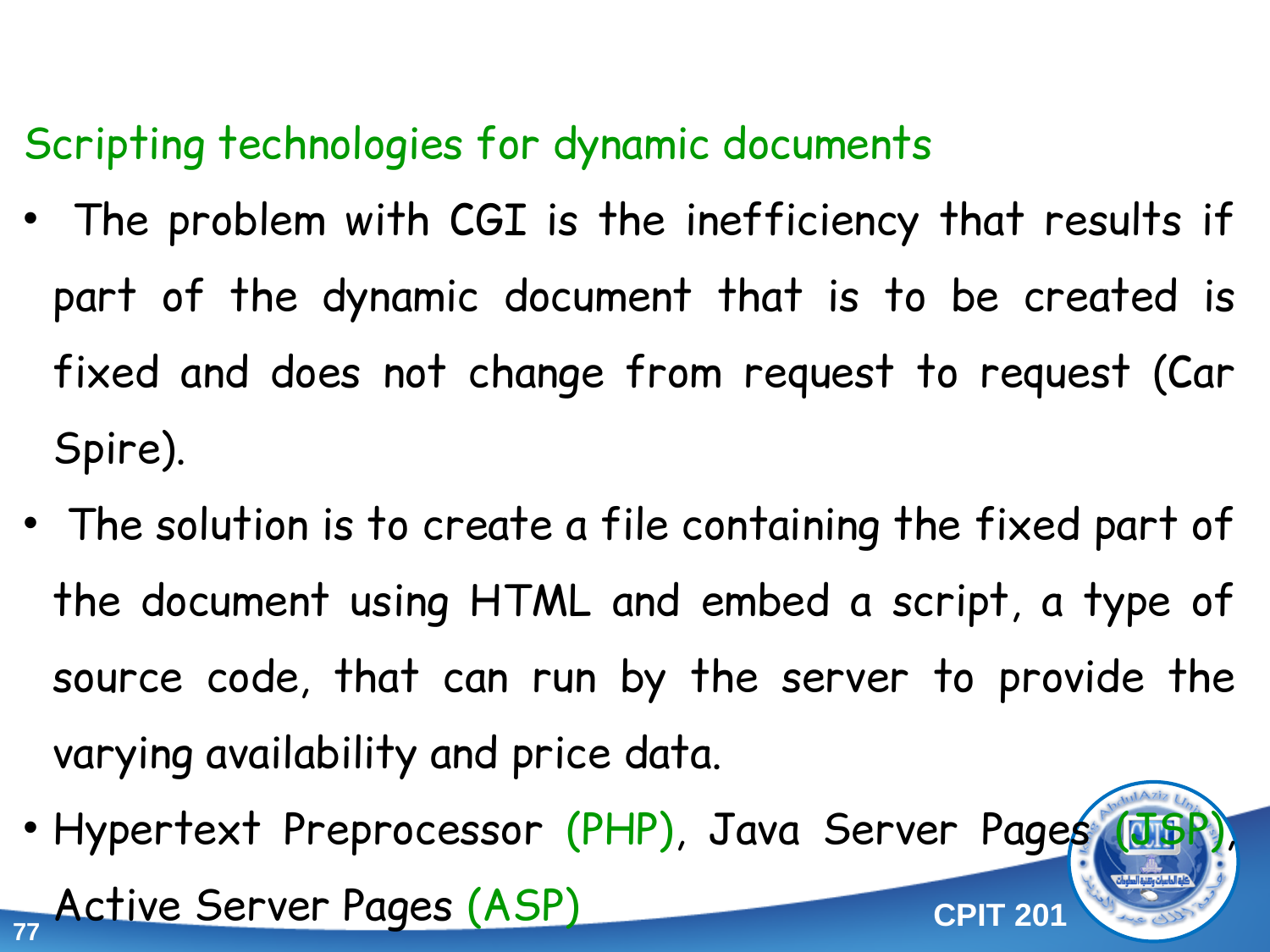

Scripting technologies for dynamic documents
 The problem with CGI is the inefficiency that results if part of the dynamic document that is to be created is fixed and does not change from request to request (Car Spire).
 The solution is to create a file containing the fixed part of the document using HTML and embed a script, a type of source code, that can run by the server to provide the varying availability and price data.
Hypertext Preprocessor (PHP), Java Server Pages (JSP), Active Server Pages (ASP)

77